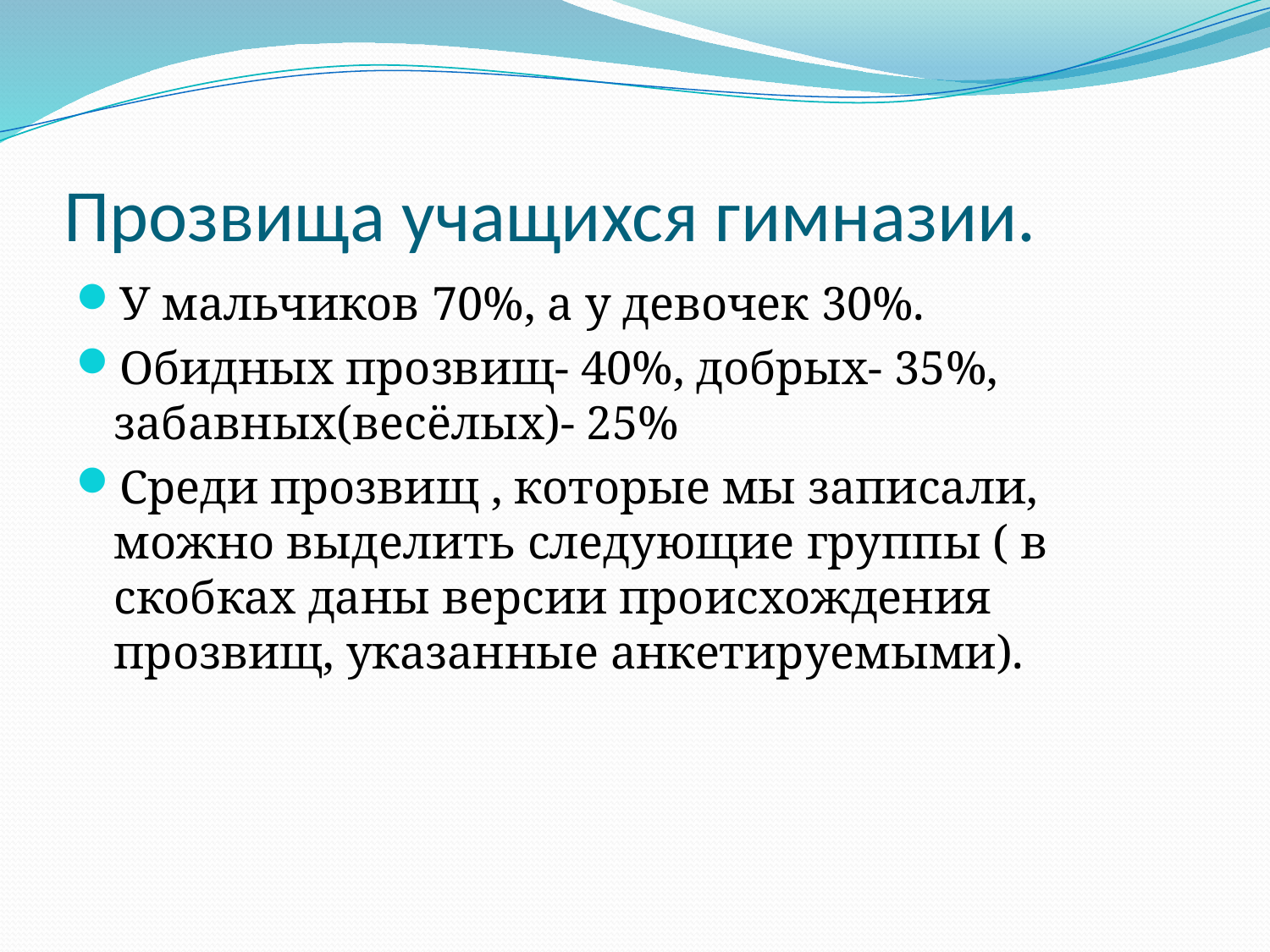

# Прозвища учащихся гимназии.
У мальчиков 70%, а у девочек 30%.
Обидных прозвищ- 40%, добрых- 35%, забавных(весёлых)- 25%
Среди прозвищ , которые мы записали, можно выделить следующие группы ( в скобках даны версии происхождения прозвищ, указанные анкетируемыми).